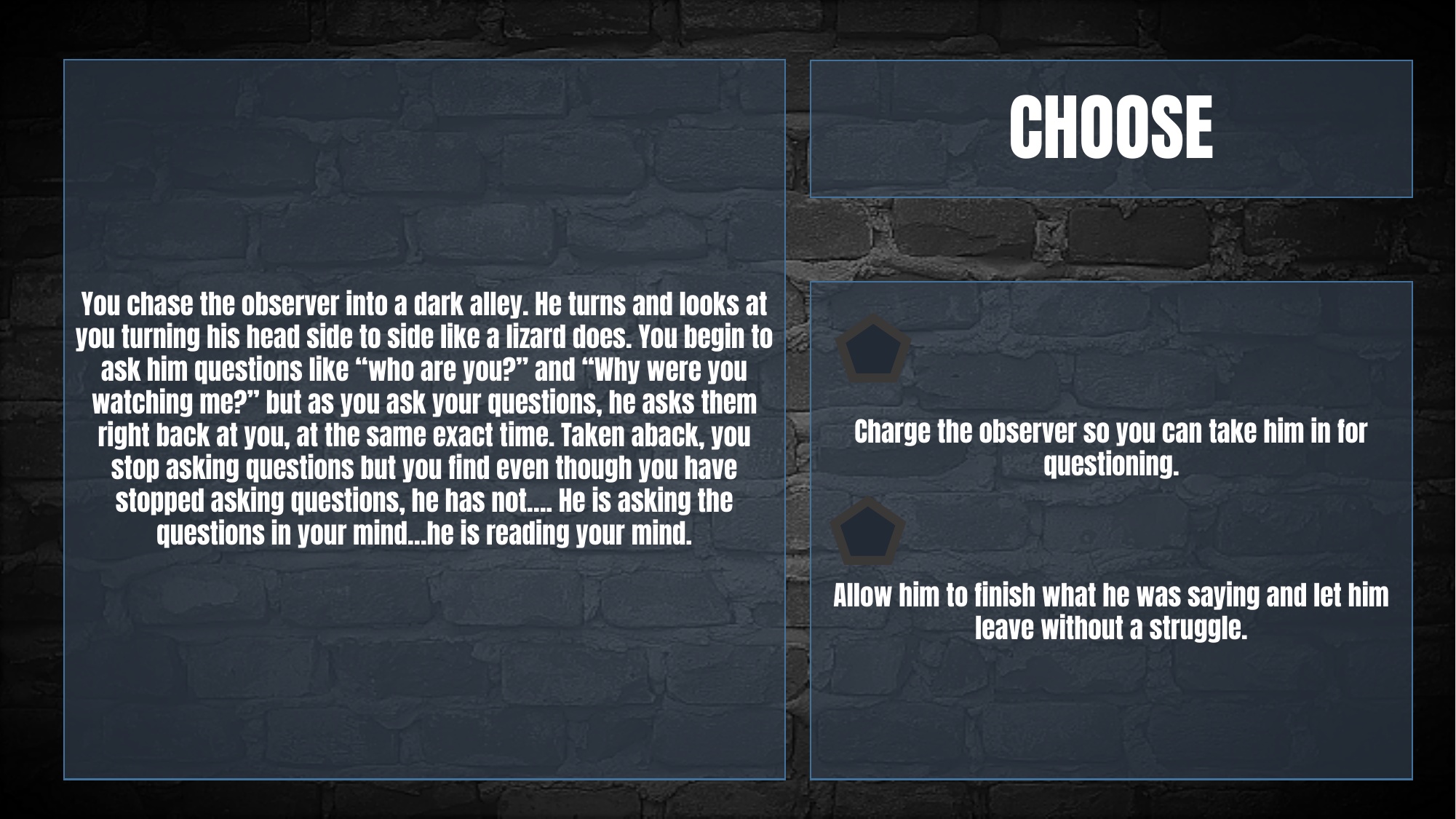

You chase the observer into a dark alley. He turns and looks at you turning his head side to side like a lizard does. You begin to ask him questions like “who are you?” and “Why were you watching me?” but as you ask your questions, he asks them right back at you, at the same exact time. Taken aback, you stop asking questions but you find even though you have stopped asking questions, he has not…. He is asking the questions in your mind…he is reading your mind.
CHOOSE
Charge the observer so you can take him in for questioning.

Allow him to finish what he was saying and let him leave without a struggle.